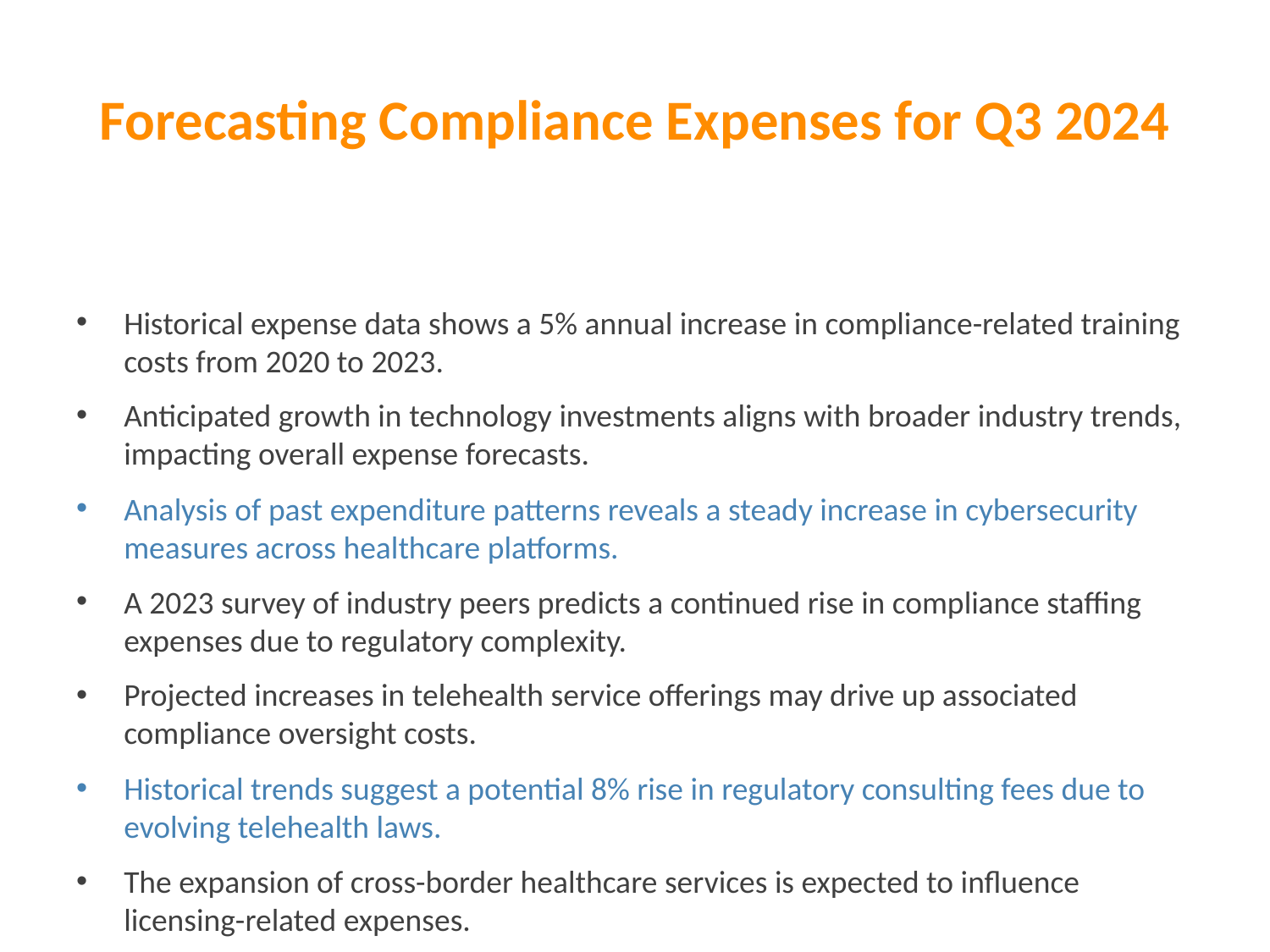

# Forecasting Compliance Expenses for Q3 2024

Historical expense data shows a 5% annual increase in compliance-related training costs from 2020 to 2023.
Anticipated growth in technology investments aligns with broader industry trends, impacting overall expense forecasts.
Analysis of past expenditure patterns reveals a steady increase in cybersecurity measures across healthcare platforms.
A 2023 survey of industry peers predicts a continued rise in compliance staffing expenses due to regulatory complexity.
Projected increases in telehealth service offerings may drive up associated compliance oversight costs.
Historical trends suggest a potential 8% rise in regulatory consulting fees due to evolving telehealth laws.
The expansion of cross-border healthcare services is expected to influence licensing-related expenses.